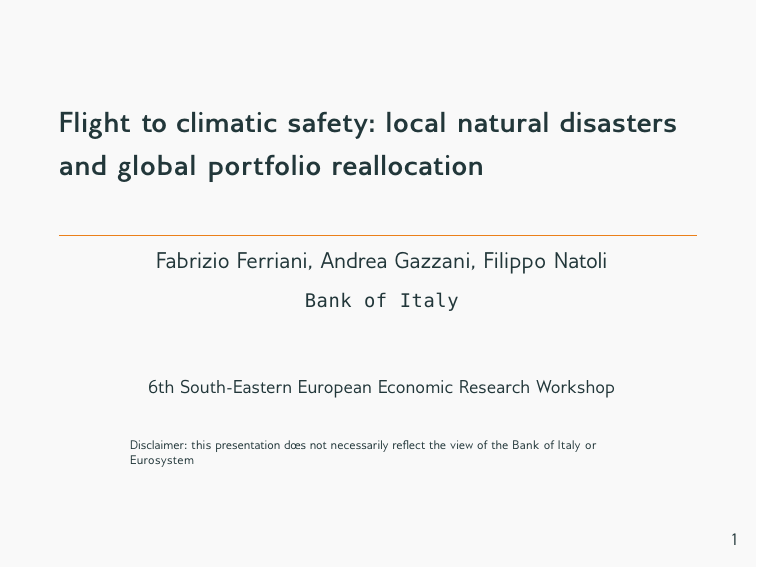

# Flight to climatic safety: local natural disasters  and global portfolio reallocation

Fabrizio Ferriani, Andrea Gazzani, Filippo Natoli
Bank of Italy

6th South-Eastern European Economic Research Workshop
Disclaimer: this presentation does not necessarily reflect the view of the Bank of Italy or Eurosystem
1